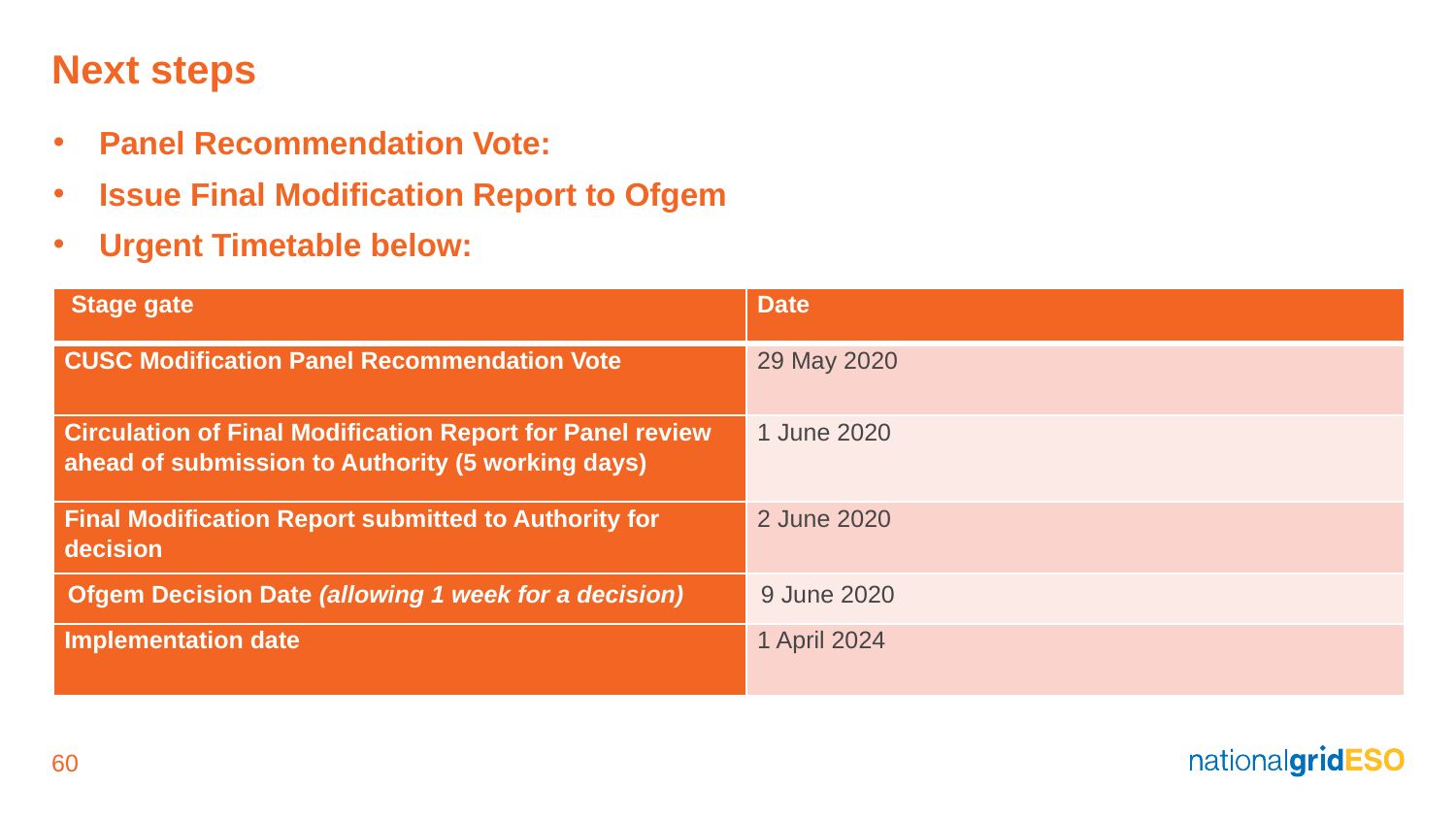

# Next steps
Panel Recommendation Vote:
Issue Final Modification Report to Ofgem
Urgent Timetable below:
| Stage gate | Date |
| --- | --- |
| CUSC Modification Panel Recommendation Vote | 29 May 2020 |
| Circulation of Final Modification Report for Panel review ahead of submission to Authority (5 working days) | 1 June 2020 |
| Final Modification Report submitted to Authority for decision | 2 June 2020 |
| Ofgem Decision Date (allowing 1 week for a decision) | 9 June 2020 |
| Implementation date | 1 April 2024 |